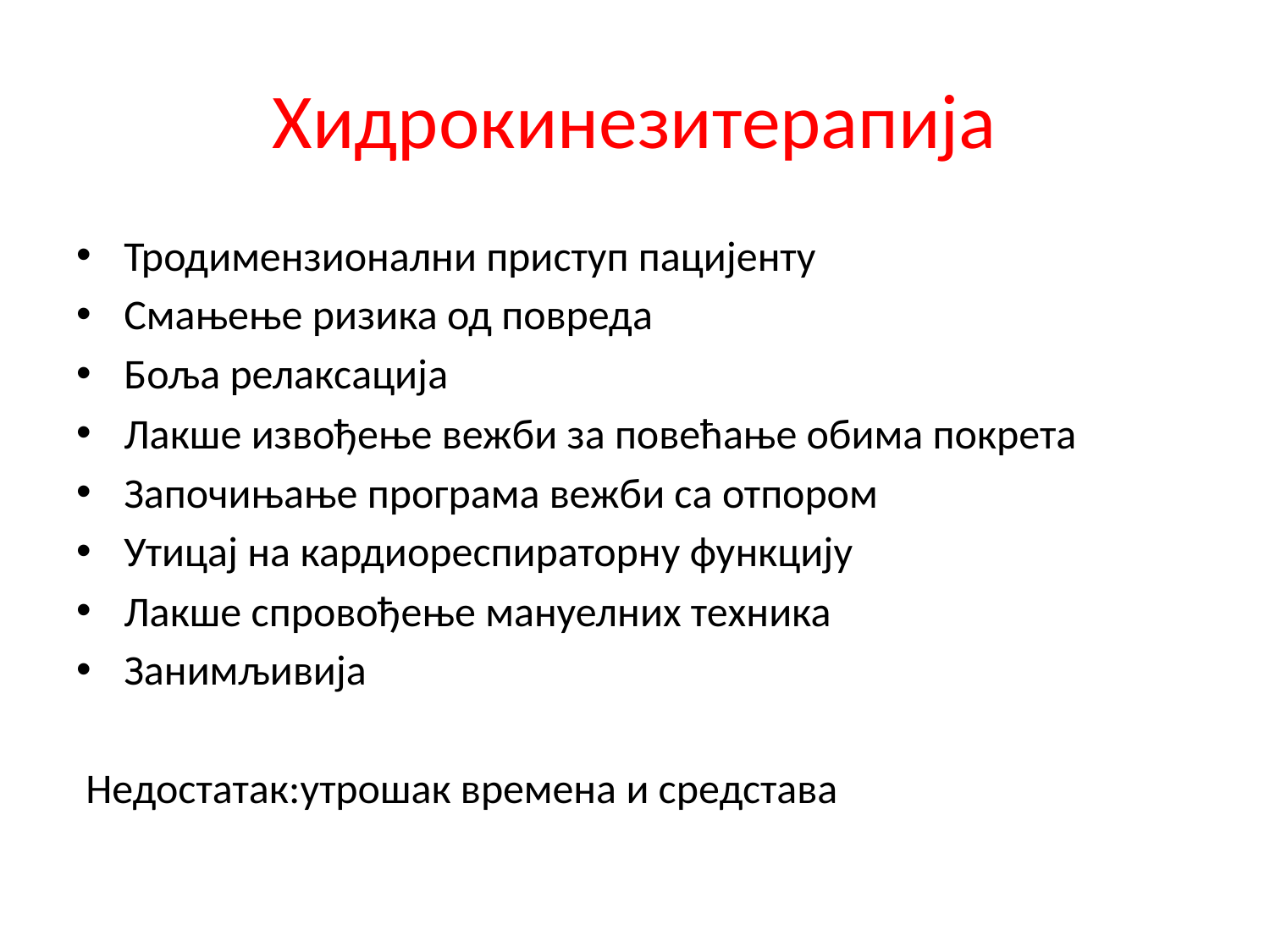

# Хидрокинезитерапија
Тродимензионални приступ пацијенту
Смањење ризика од повреда
Боља релаксација
Лакше извођење вежби за повећање обима покрета
Започињање програма вежби са отпором
Утицај на кардиореспираторну функцију
Лакше спровођење мануелних техника
Занимљивија

 Недостатак:утрошак времена и средстава